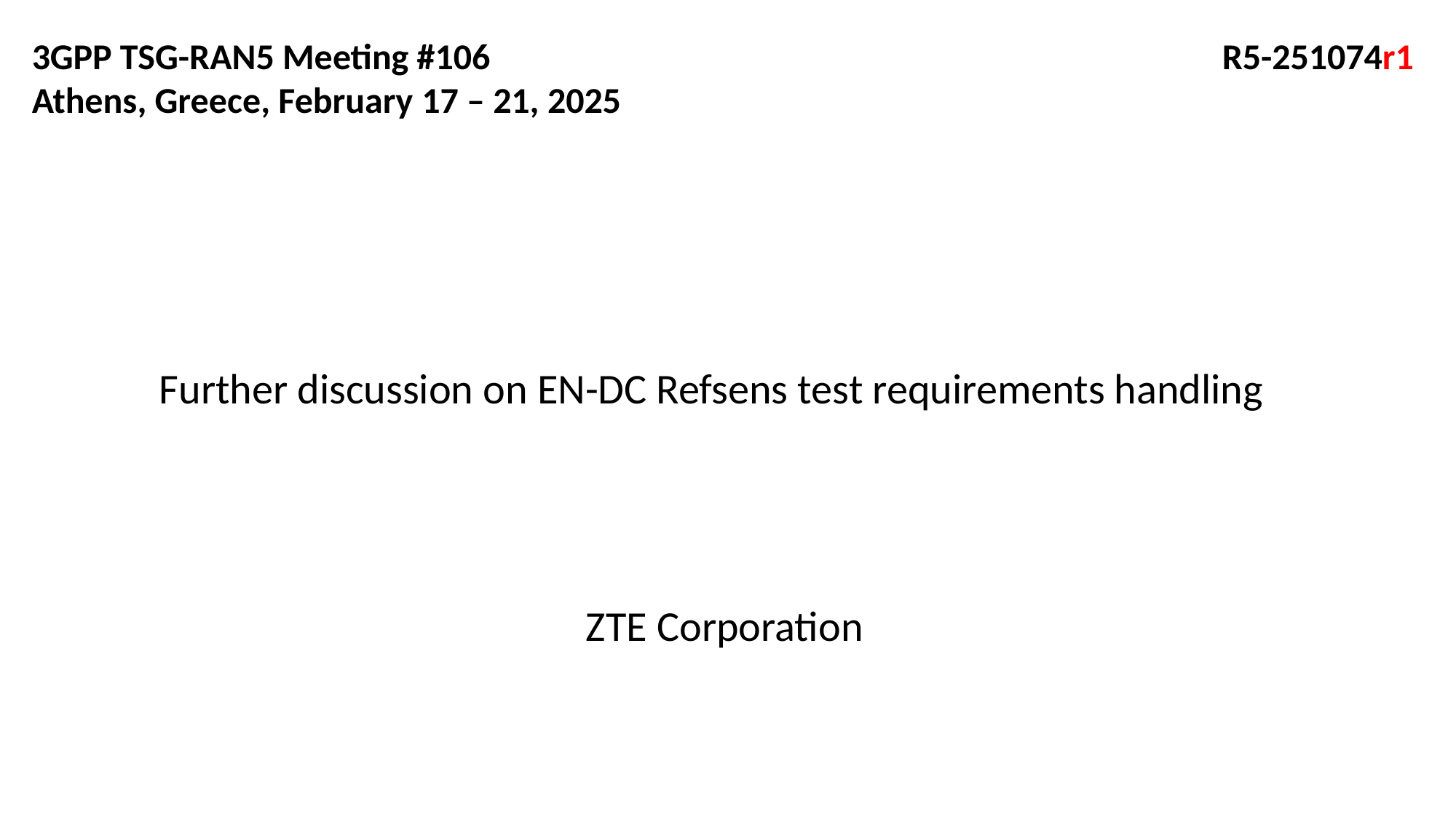

3GPP TSG-RAN5 Meeting #106    						            R5-251074r1 Athens, Greece, February 17 – 21, 2025
# Further discussion on EN-DC Refsens test requirements handling
ZTE Corporation